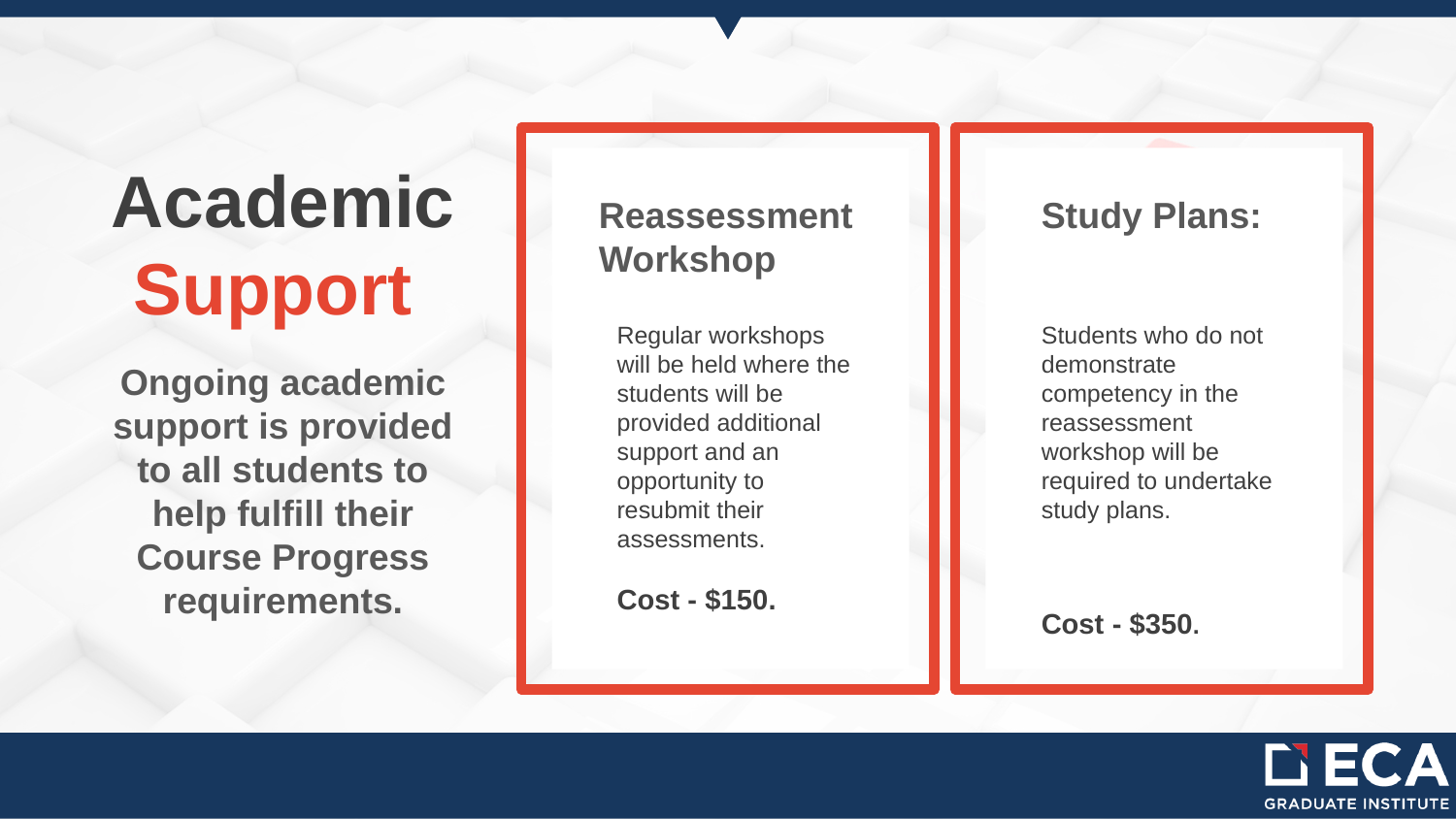

Academic
Support
Ongoing academic support is provided to all students to help fulfill their Course Progress requirements.

Reassessment Workshop
Regular workshops will be held where the students will be provided additional support and an opportunity to resubmit their assessments.
Cost - $150.
Study Plans:
Students who do not demonstrate competency in the reassessment workshop will be required to undertake study plans.

Cost - $350.